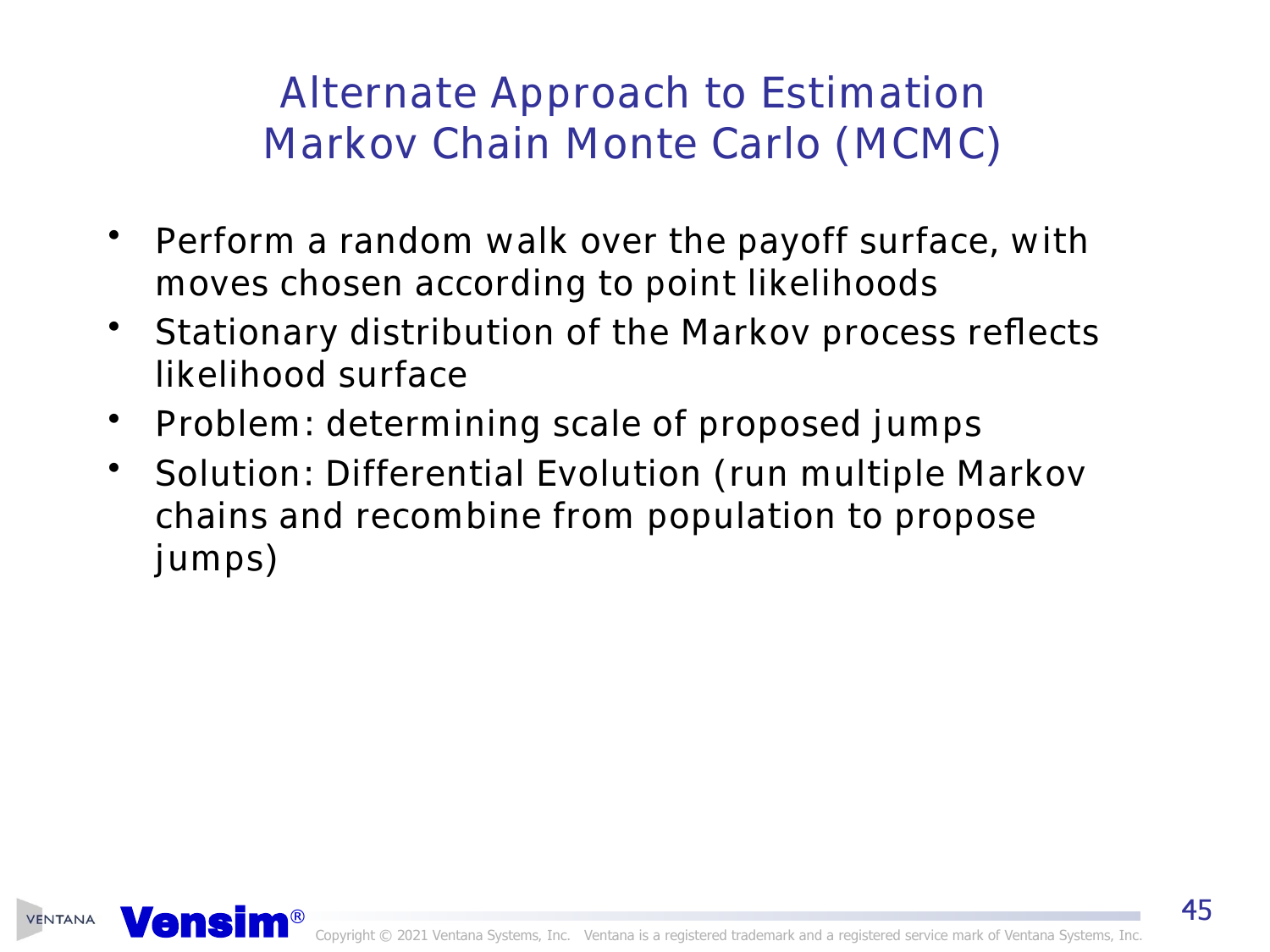

# Alternate Approach to Estimation Markov Chain Monte Carlo (MCMC)
Perform a random walk over the payoff surface, with moves chosen according to point likelihoods
Stationary distribution of the Markov process reflects likelihood surface
Problem: determining scale of proposed jumps
Solution: Differential Evolution (run multiple Markov chains and recombine from population to propose jumps)